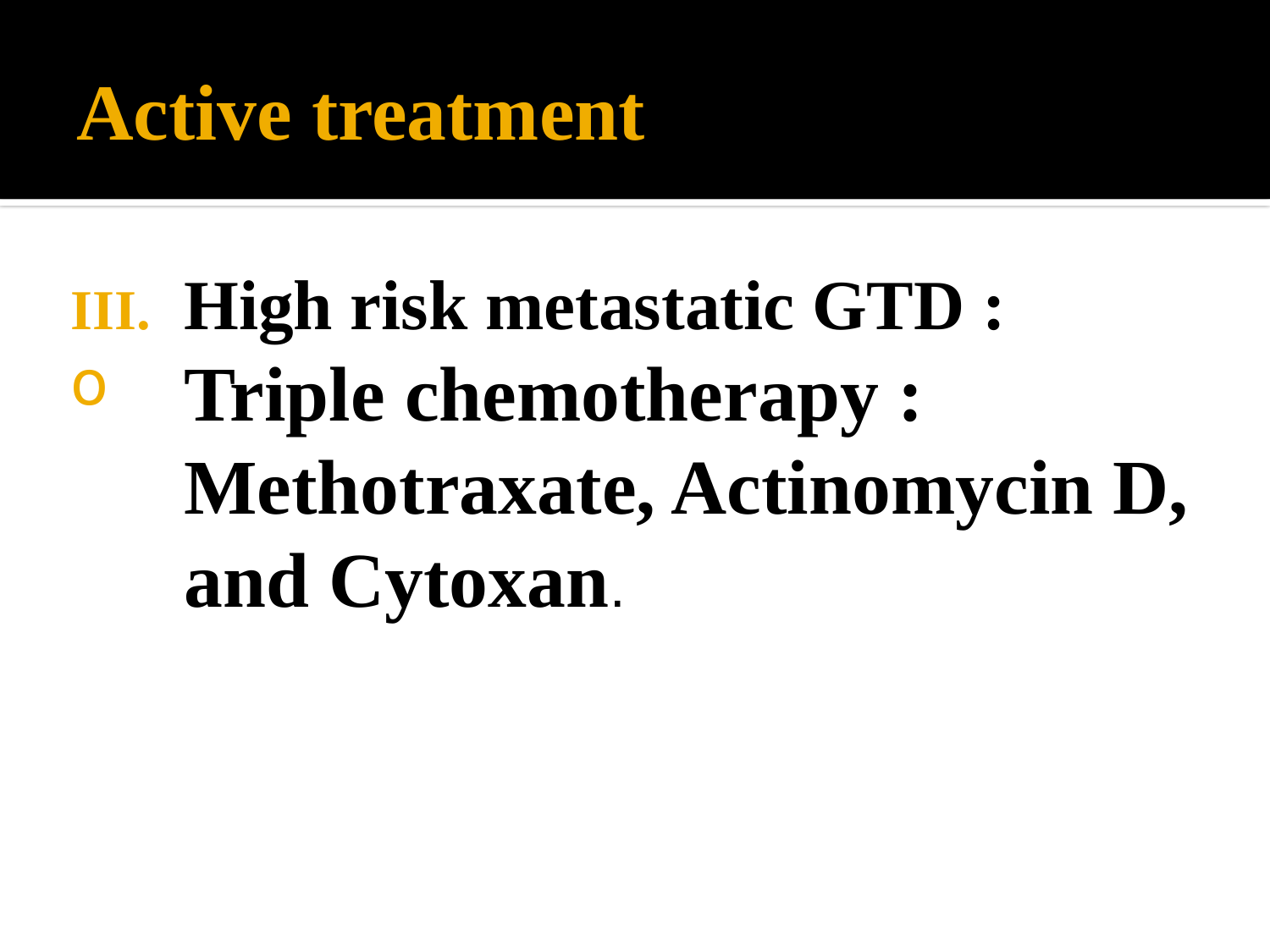

# Active treatment
High risk metastatic GTD :
Triple chemotherapy : Methotraxate, Actinomycin D, and Cytoxan.